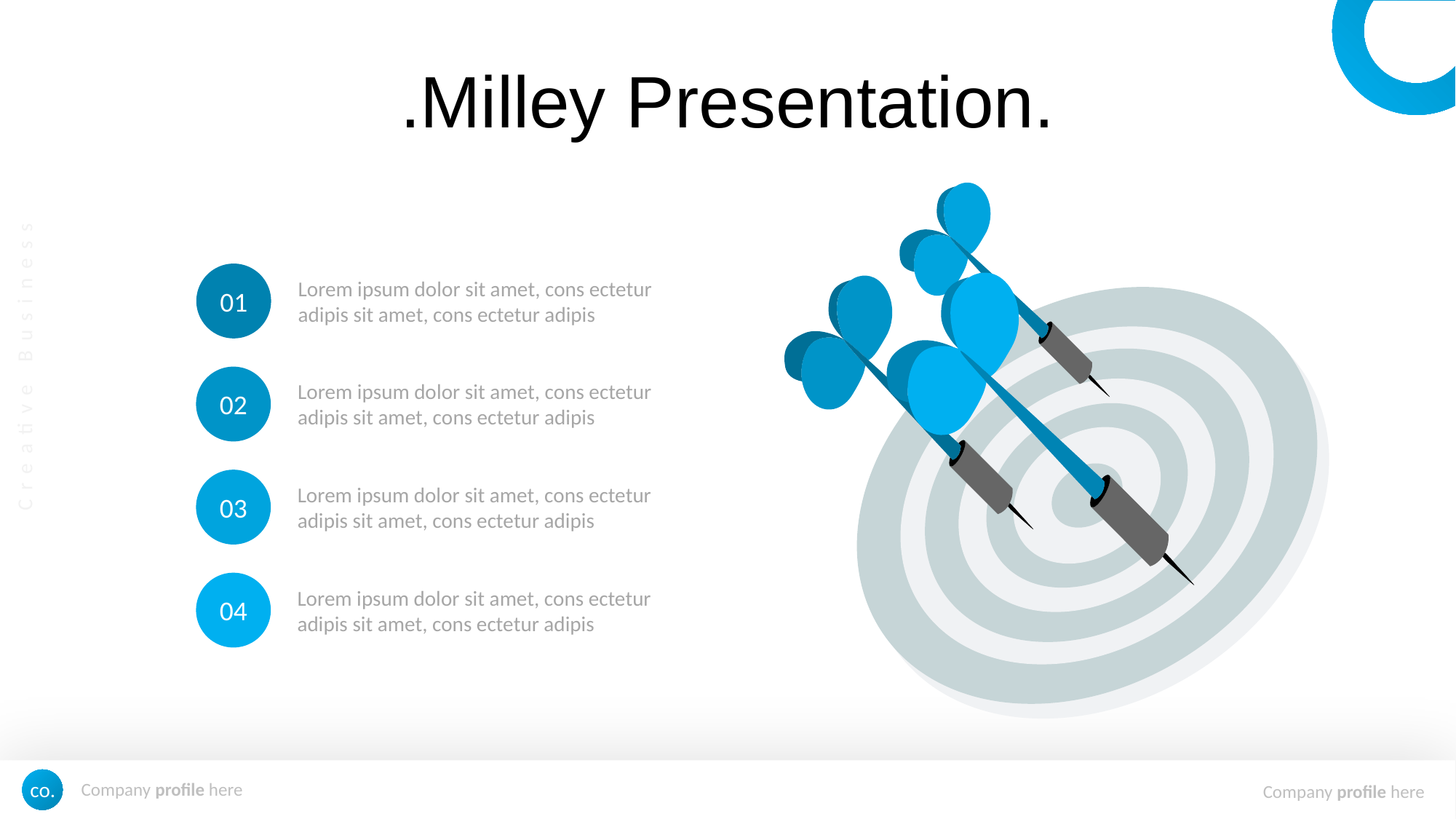

.Milley Presentation.

Lorem ipsum dolor sit amet, cons ectetur adipis sit amet, cons ectetur adipis
01

Lorem ipsum dolor sit amet, cons ectetur adipis sit amet, cons ectetur adipis
02

Lorem ipsum dolor sit amet, cons ectetur adipis sit amet, cons ectetur adipis
03

Lorem ipsum dolor sit amet, cons ectetur adipis sit amet, cons ectetur adipis
04